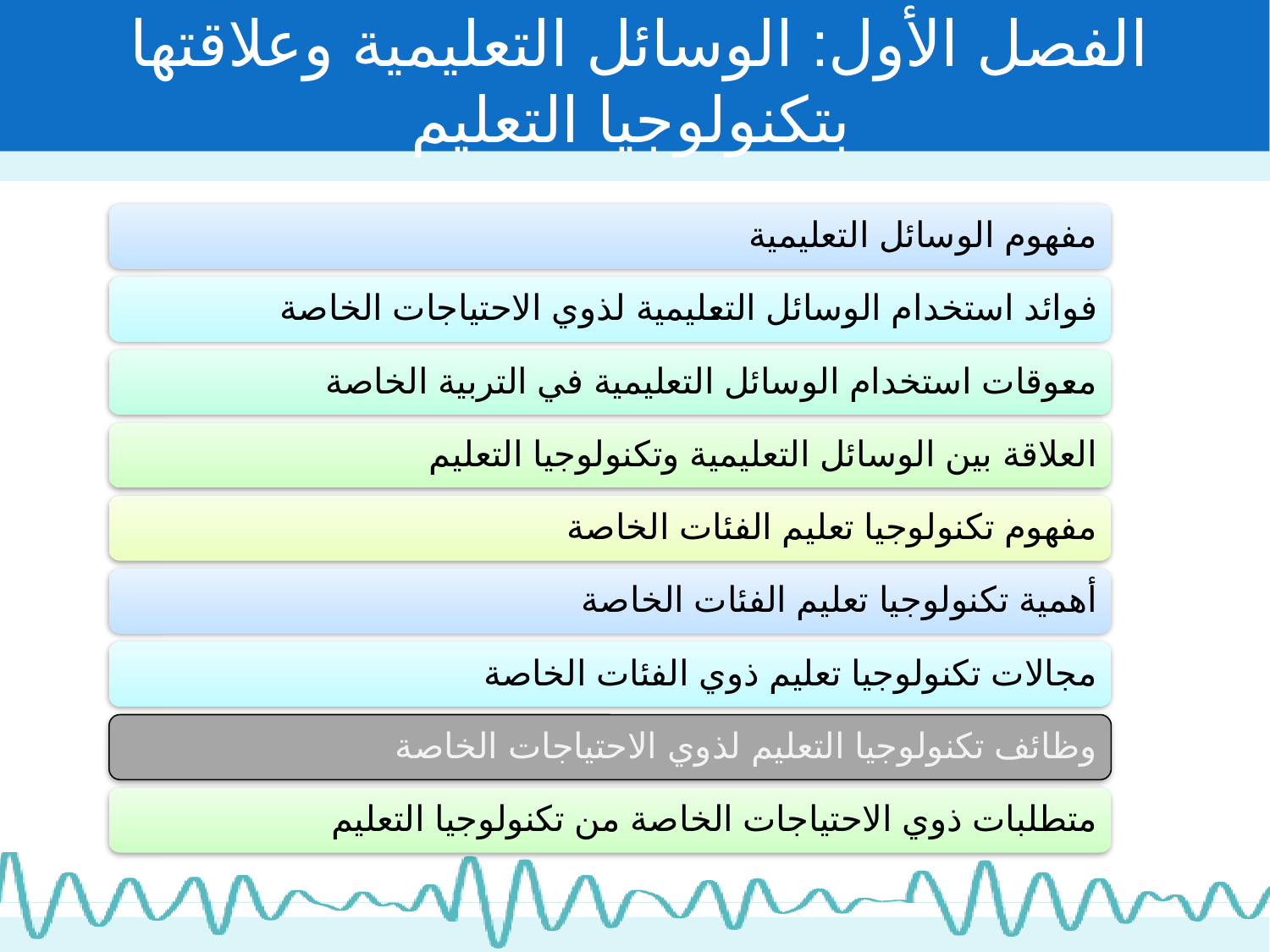

# الفصل الأول: الوسائل التعليمية وعلاقتها بتكنولوجيا التعليم
مفهوم الوسائل التعليمية
فوائد استخدام الوسائل التعليمية لذوي الاحتياجات الخاصة
معوقات استخدام الوسائل التعليمية في التربية الخاصة
العلاقة بين الوسائل التعليمية وتكنولوجيا التعليم
مفهوم تكنولوجيا تعليم الفئات الخاصة
أهمية تكنولوجيا تعليم الفئات الخاصة
مجالات تكنولوجيا تعليم ذوي الفئات الخاصة
وظائف تكنولوجيا التعليم لذوي الاحتياجات الخاصة
متطلبات ذوي الاحتياجات الخاصة من تكنولوجيا التعليم